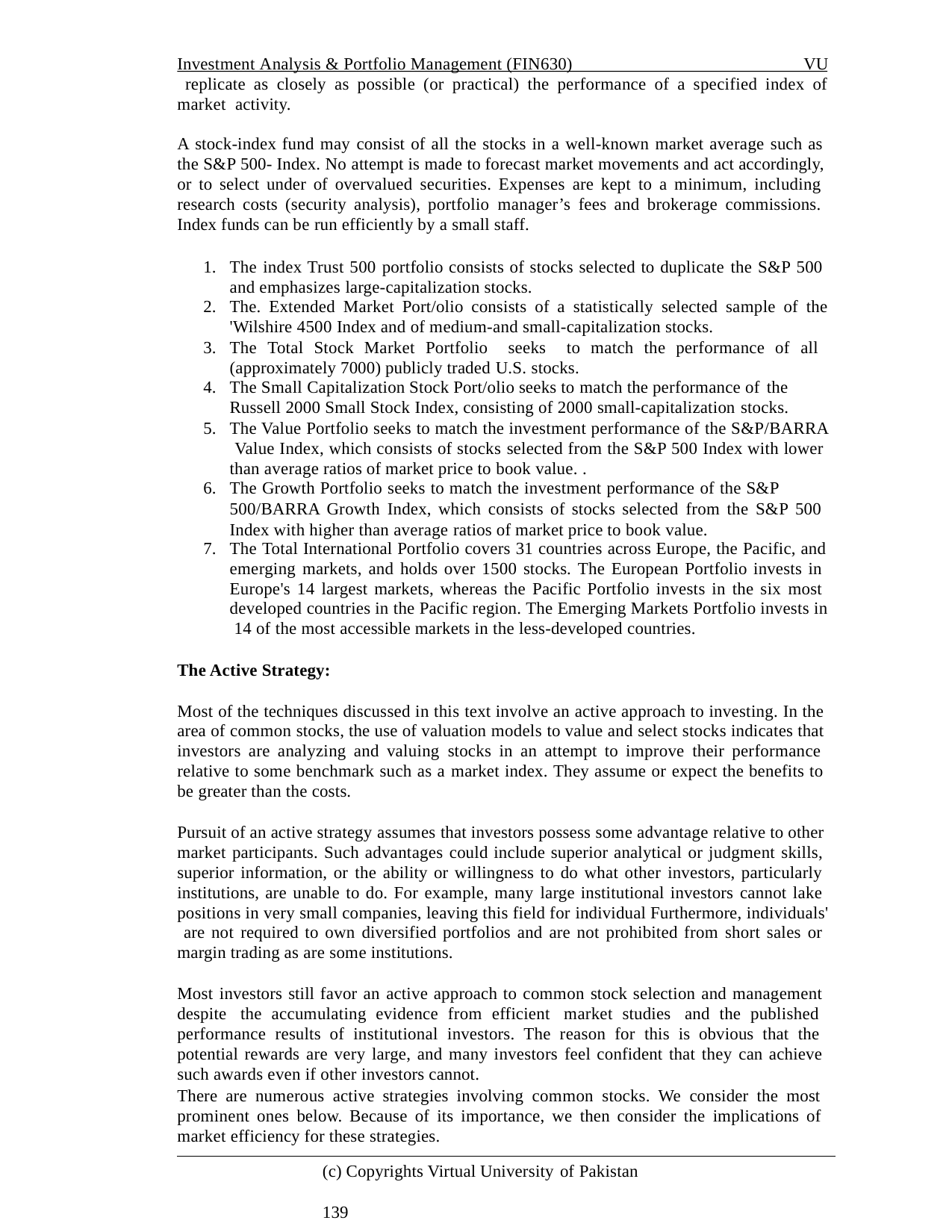

Investment Analysis & Portfolio Management (FIN630)	VU  replicate as closely as possible (or practical) the performance of a specified index of market  activity.

A stock-index fund may consist of all the stocks in a well-known market average such as  the S&P 500- Index. No attempt is made to forecast market movements and act accordingly,  or to select under of overvalued securities. Expenses are kept to a minimum, including  research costs (security analysis), portfolio manager’s fees and brokerage commissions.  Index funds can be run efficiently by a small staff.

The index Trust 500 portfolio consists of stocks selected to duplicate the S&P 500  and emphasizes large-capitalization stocks.
The. Extended Market Port/olio consists of a statistically selected sample of the
'Wilshire 4500 Index and of medium-and small-capitalization stocks.
The Total Stock Market Portfolio  seeks  to match the performance of all  (approximately 7000) publicly traded U.S. stocks.
The Small Capitalization Stock Port/olio seeks to match the performance of the
Russell 2000 Small Stock Index, consisting of 2000 small-capitalization stocks.
The Value Portfolio seeks to match the investment performance of the S&P/BARRA  Value Index, which consists of stocks selected from the S&P 500 Index with lower  than average ratios of market price to book value. .
The Growth Portfolio seeks to match the investment performance of the S&P
500/BARRA Growth Index, which consists of stocks selected from the S&P 500  Index with higher than average ratios of market price to book value.
The Total International Portfolio covers 31 countries across Europe, the Pacific, and
emerging markets, and holds over 1500 stocks. The European Portfolio invests in  Europe's 14 largest markets, whereas the Pacific Portfolio invests in the six most  developed countries in the Pacific region. The Emerging Markets Portfolio invests in  14 of the most accessible markets in the less-developed countries.

The Active Strategy:

Most of the techniques discussed in this text involve an active approach to investing. In the  area of common stocks, the use of valuation models to value and select stocks indicates that  investors are analyzing and valuing stocks in an attempt to improve their performance  relative to some benchmark such as a market index. They assume or expect the benefits to  be greater than the costs.

Pursuit of an active strategy assumes that investors possess some advantage relative to other  market participants. Such advantages could include superior analytical or judgment skills,  superior information, or the ability or willingness to do what other investors, particularly  institutions, are unable to do. For example, many large institutional investors cannot lake  positions in very small companies, leaving this field for individual Furthermore, individuals'  are not required to own diversified portfolios and are not prohibited from short sales or  margin trading as are some institutions.

Most investors still favor an active approach to common stock selection and management  despite the accumulating evidence from efficient market studies and the published  performance results of institutional investors. The reason for this is obvious that the  potential rewards are very large, and many investors feel confident that they can achieve  such awards even if other investors cannot.
There are numerous active strategies involving common stocks. We consider the most  prominent ones below. Because of its importance, we then consider the implications of  market efficiency for these strategies.
(c) Copyrights Virtual University of Pakistan	139